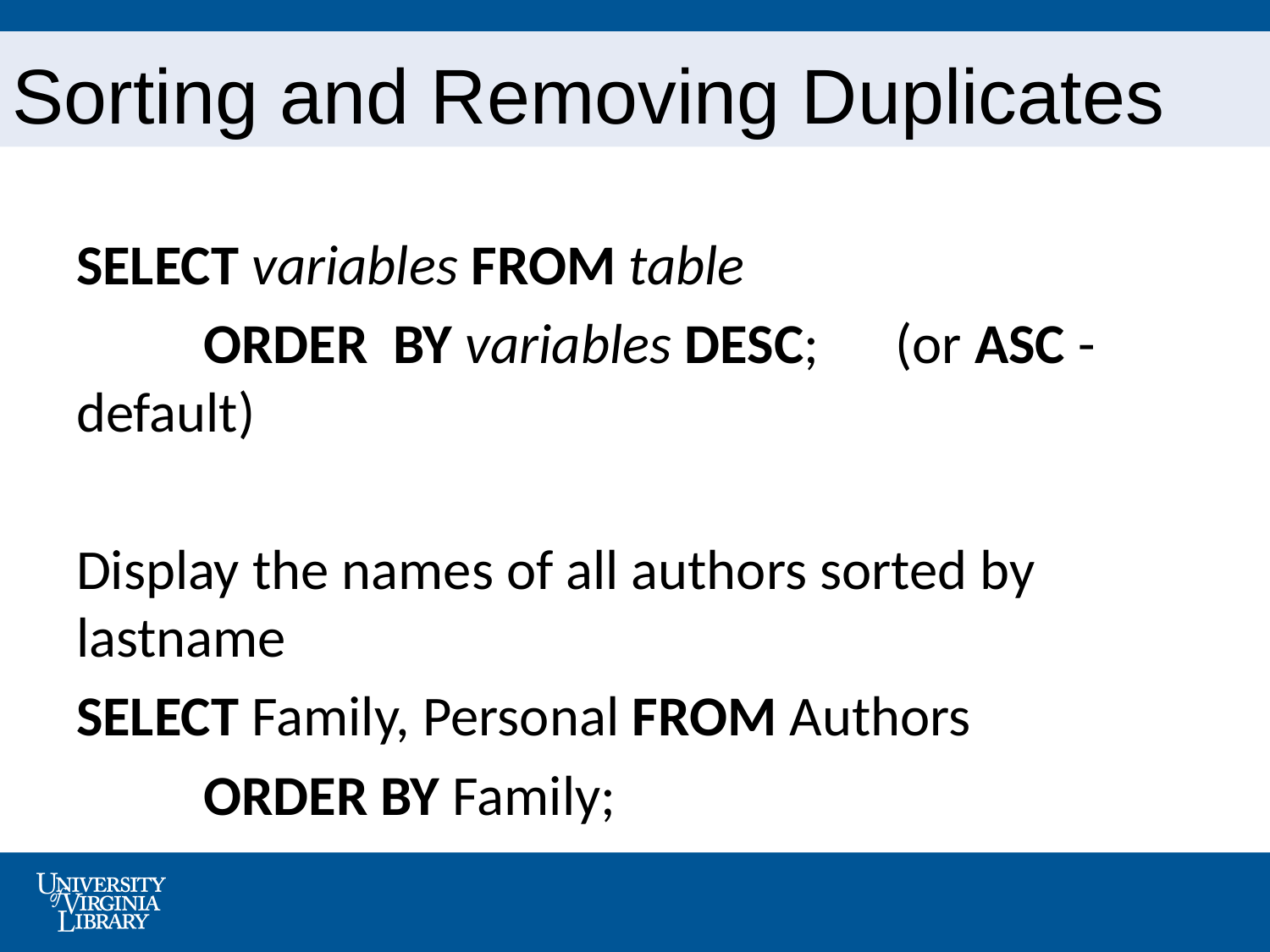

# Sorting and Removing Duplicates
SELECT variables FROM table
	ORDER  BY variables DESC;      (or ASC - default)

Display the names of all authors sorted by lastname
SELECT Family, Personal FROM Authors
	ORDER BY Family;